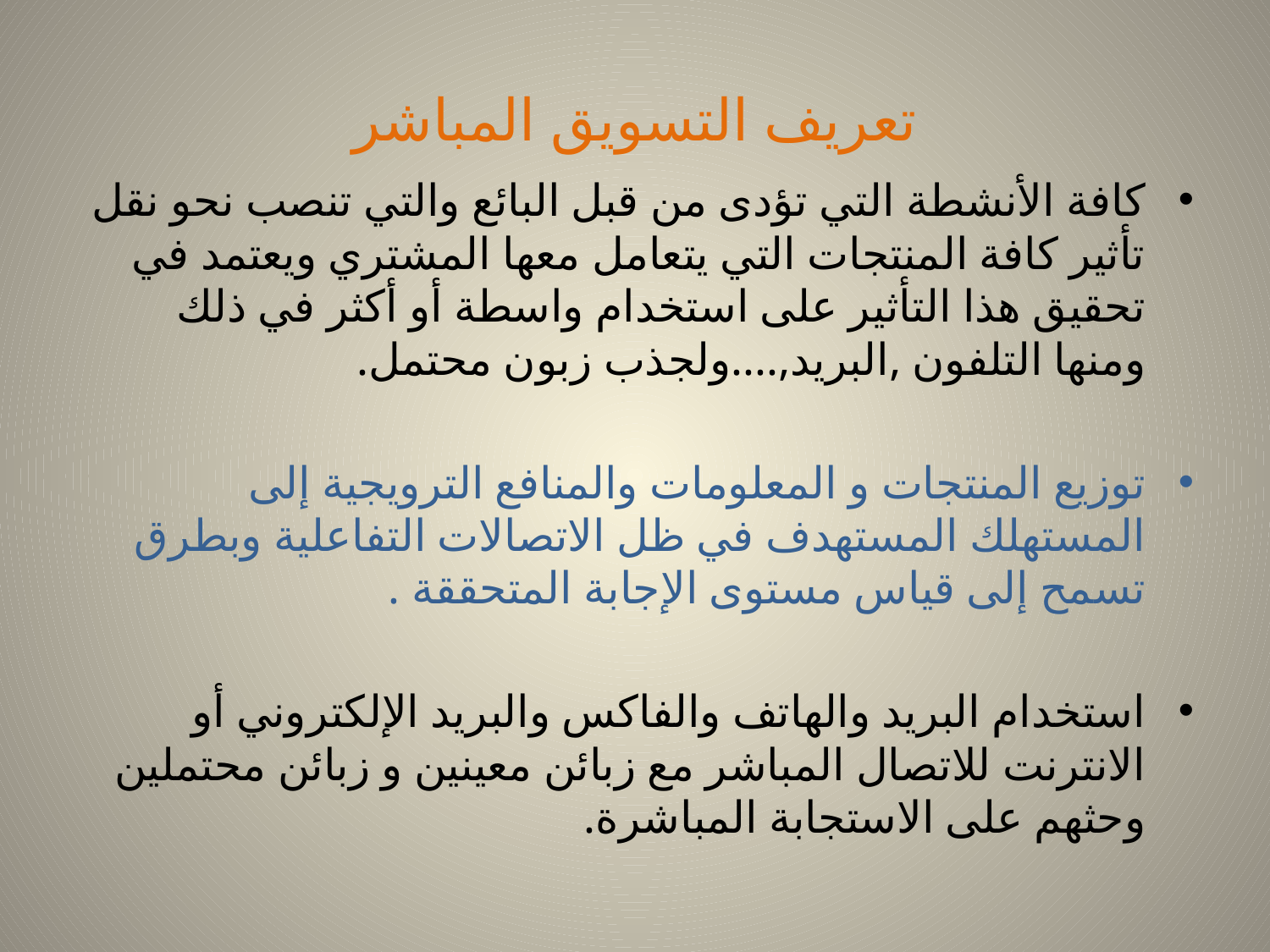

# تعريف التسويق المباشر
كافة الأنشطة التي تؤدى من قبل البائع والتي تنصب نحو نقل تأثير كافة المنتجات التي يتعامل معها المشتري ويعتمد في تحقيق هذا التأثير على استخدام واسطة أو أكثر في ذلك ومنها التلفون ,البريد,....ولجذب زبون محتمل.

توزيع المنتجات و المعلومات والمنافع الترويجية إلى المستهلك المستهدف في ظل الاتصالات التفاعلية وبطرق تسمح إلى قياس مستوى الإجابة المتحققة .

استخدام البريد والهاتف والفاكس والبريد الإلكتروني أو الانترنت للاتصال المباشر مع زبائن معينين و زبائن محتملين وحثهم على الاستجابة المباشرة.